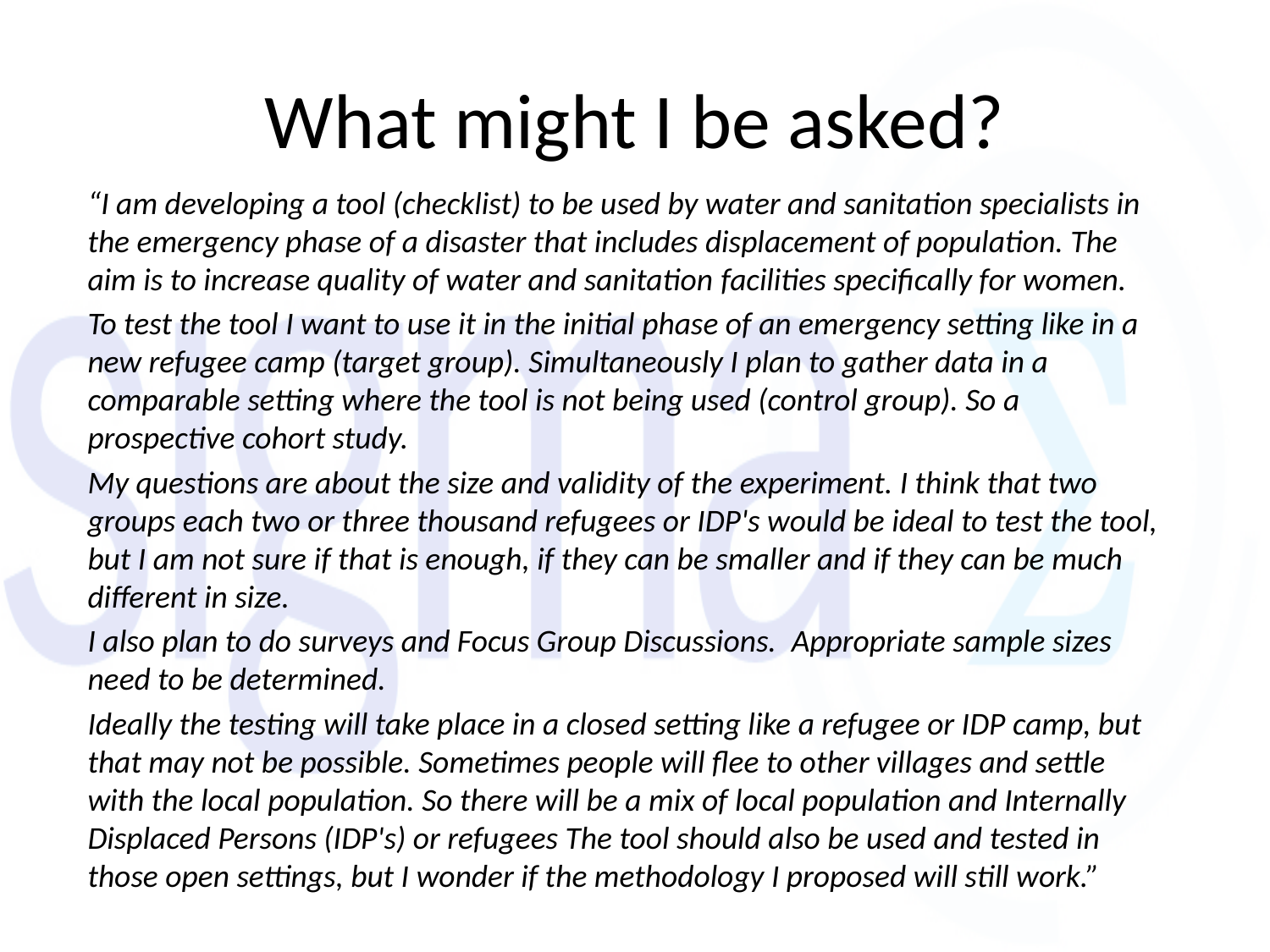

# What might I be asked?
“I am developing a tool (checklist) to be used by water and sanitation specialists in the emergency phase of a disaster that includes displacement of population. The aim is to increase quality of water and sanitation facilities specifically for women.
To test the tool I want to use it in the initial phase of an emergency setting like in a new refugee camp (target group). Simultaneously I plan to gather data in a comparable setting where the tool is not being used (control group). So a prospective cohort study.
My questions are about the size and validity of the experiment. I think that two groups each two or three thousand refugees or IDP's would be ideal to test the tool, but I am not sure if that is enough, if they can be smaller and if they can be much different in size.
I also plan to do surveys and Focus Group Discussions.  Appropriate sample sizes need to be determined.
Ideally the testing will take place in a closed setting like a refugee or IDP camp, but that may not be possible. Sometimes people will flee to other villages and settle with the local population. So there will be a mix of local population and Internally Displaced Persons (IDP's) or refugees The tool should also be used and tested in those open settings, but I wonder if the methodology I proposed will still work.”